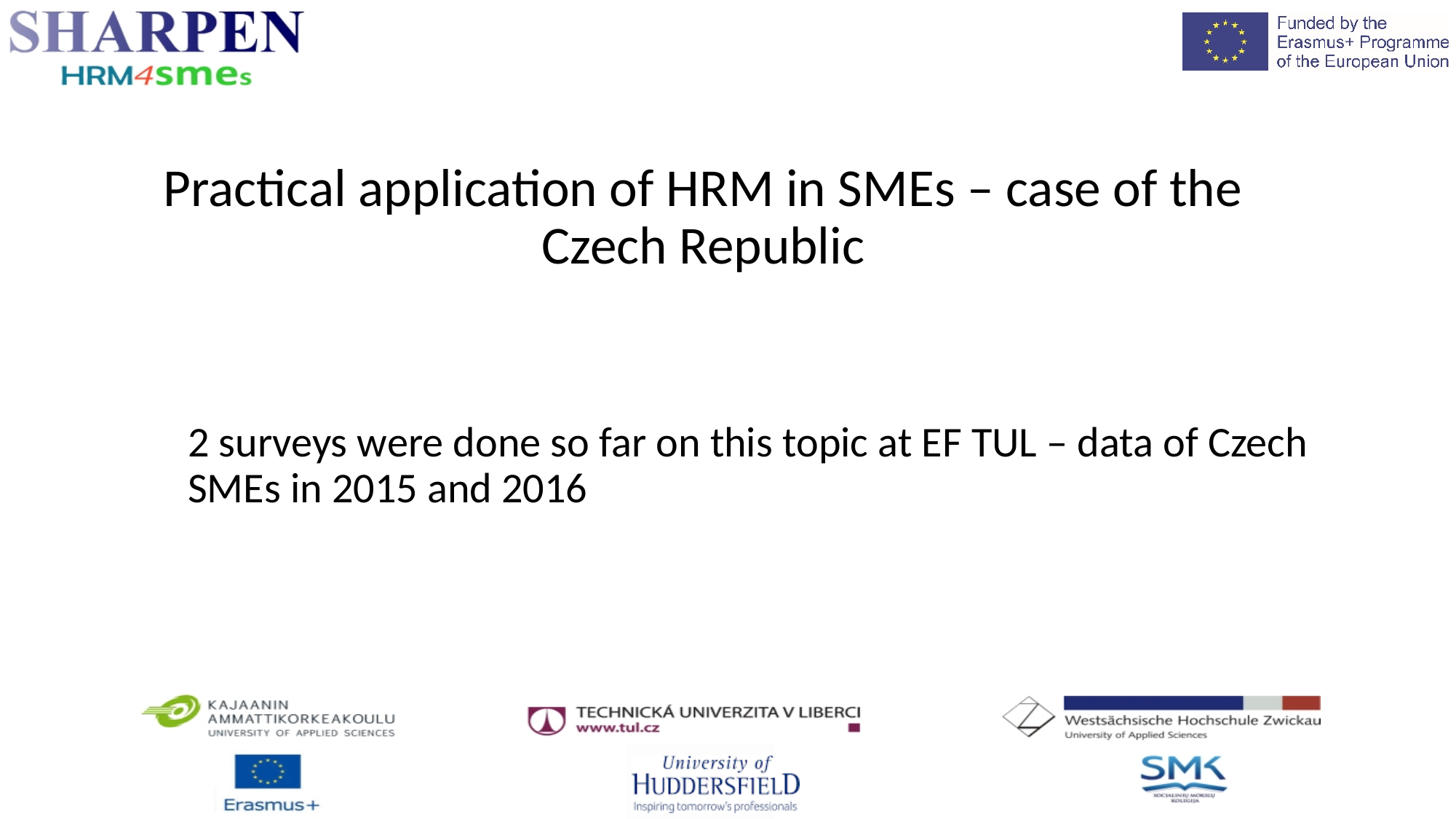

# Practical application of HRM in SMEs – case of the Czech Republic
2 surveys were done so far on this topic at EF TUL – data of Czech SMEs in 2015 and 2016